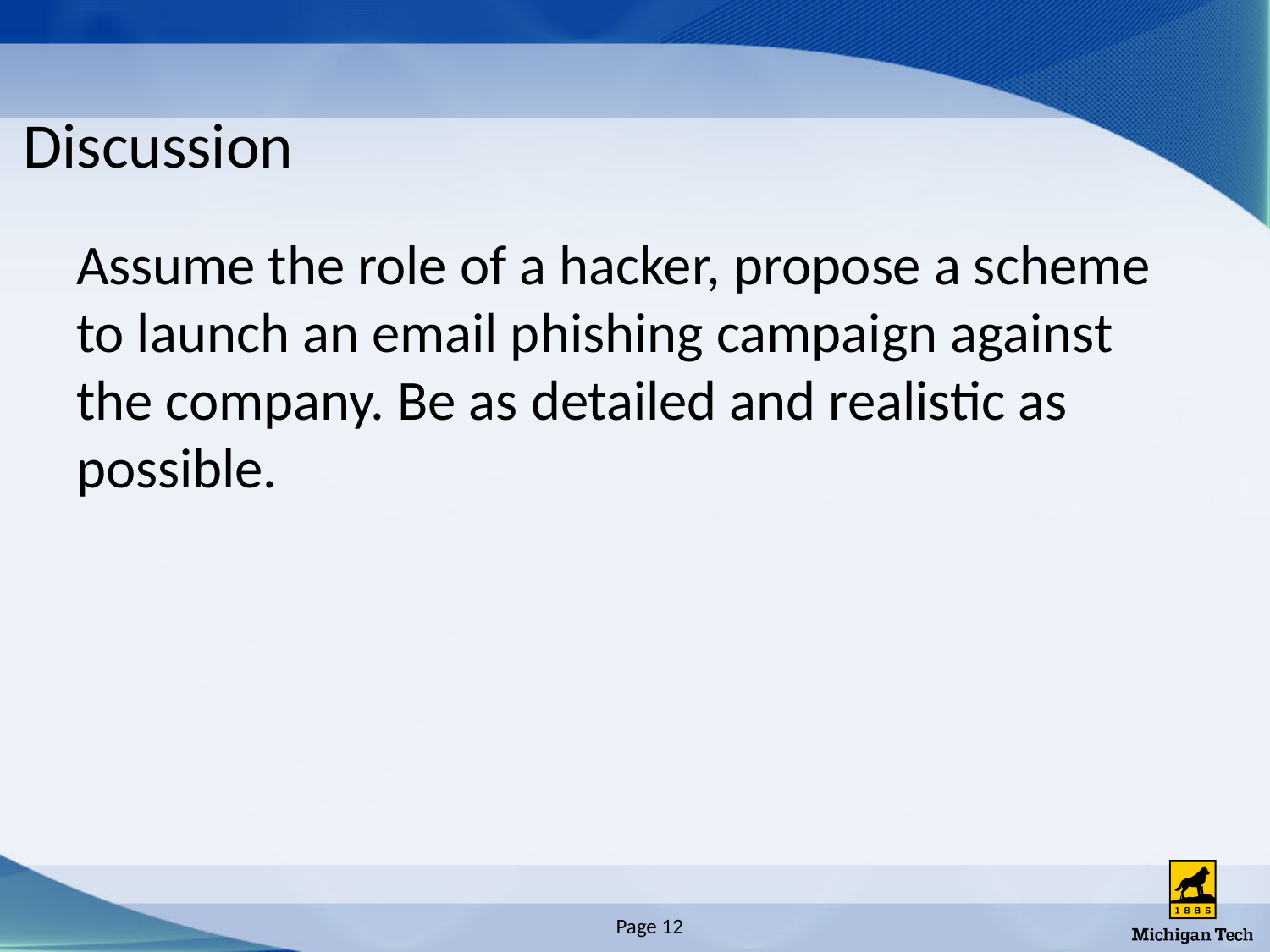

# Discussion
Assume the role of a hacker, propose a scheme to launch an email phishing campaign against the company. Be as detailed and realistic as possible.